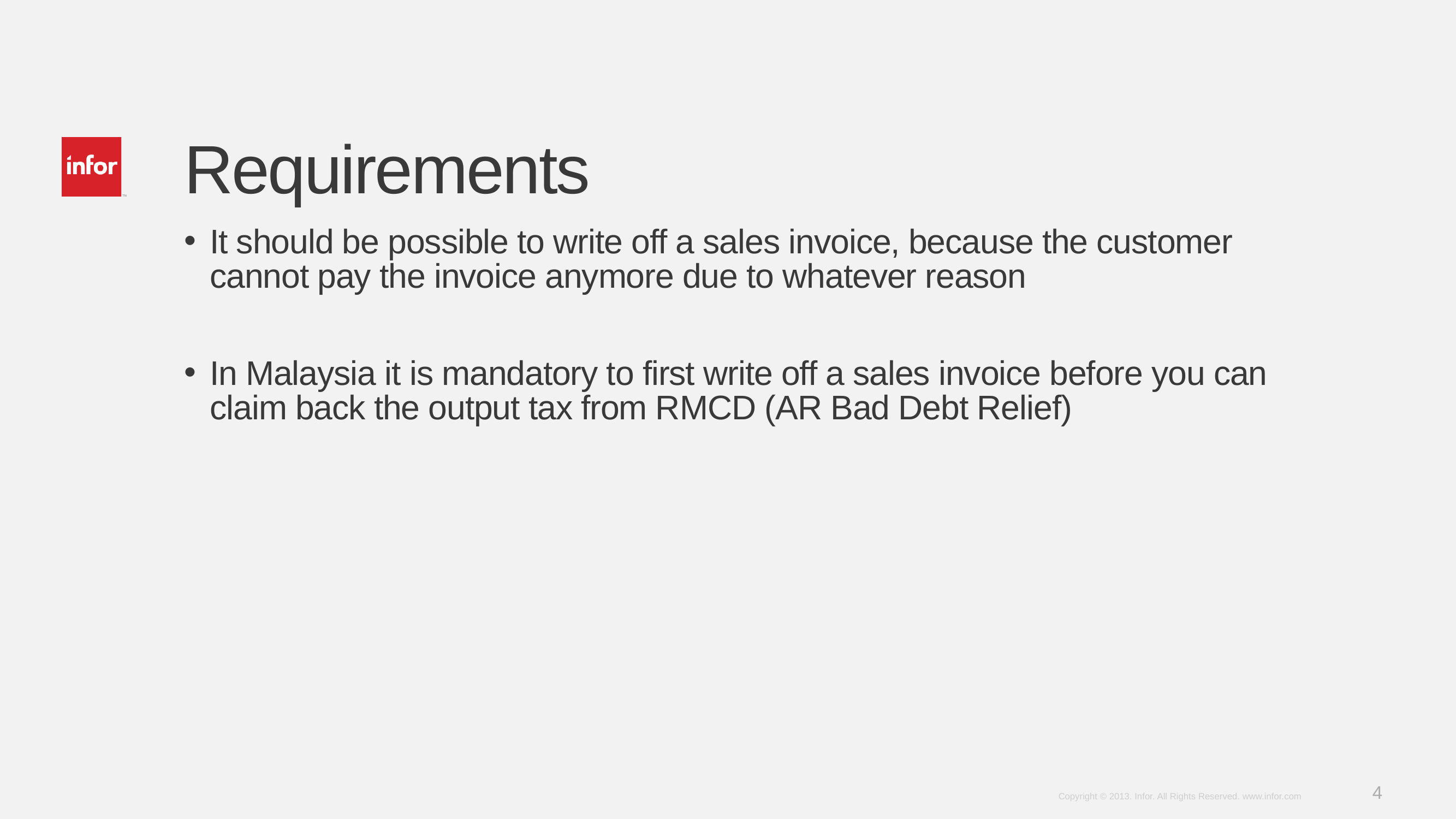

# Requirements
It should be possible to write off a sales invoice, because the customer cannot pay the invoice anymore due to whatever reason

In Malaysia it is mandatory to first write off a sales invoice before you can claim back the output tax from RMCD (AR Bad Debt Relief)